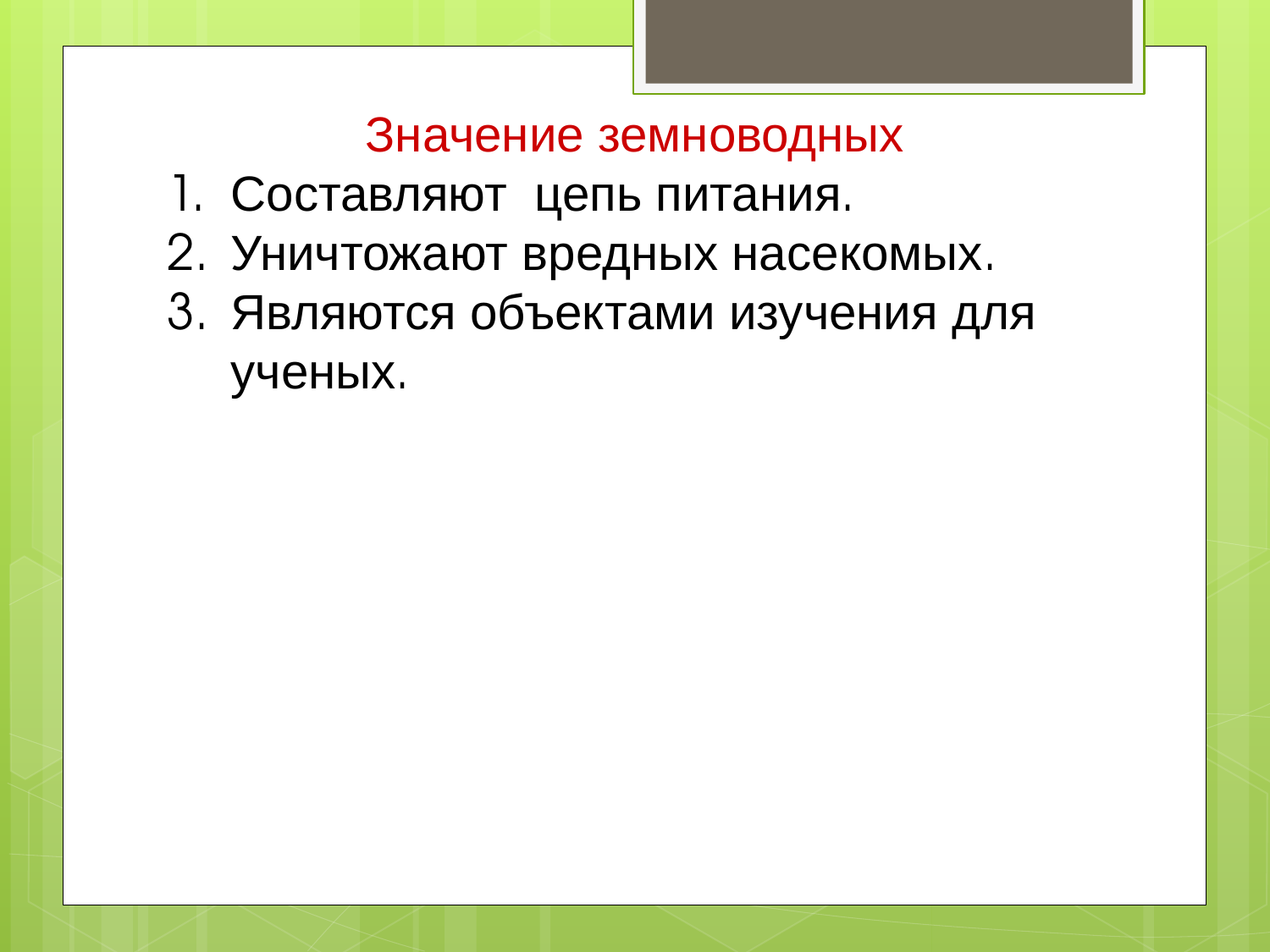

Значение земноводных
Составляют  цепь питания.
Уничтожают вредных насекомых.
Являются объектами изучения для ученых.